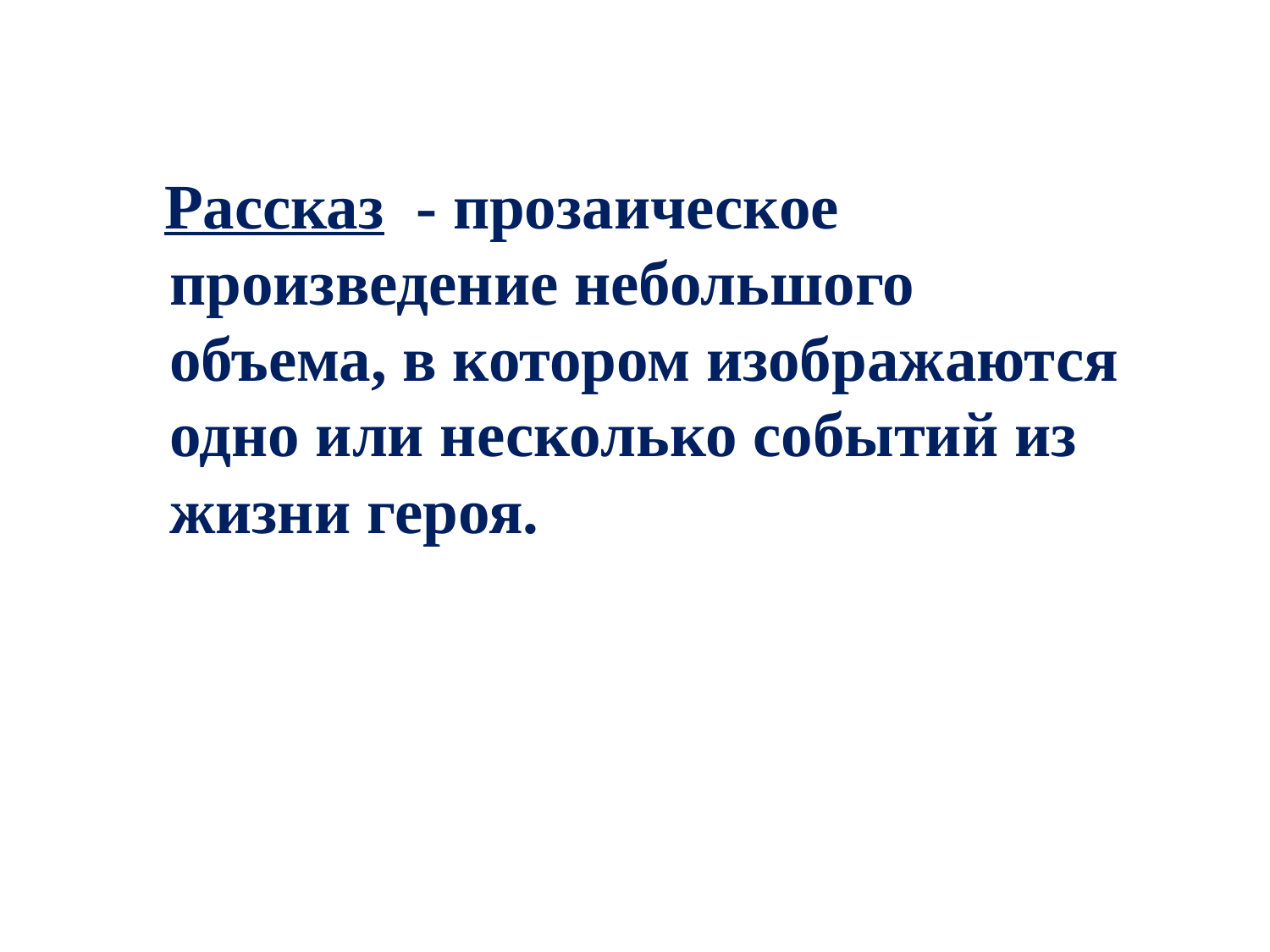

Рассказ  - прозаическое произведение небольшого объема, в котором изображаются одно или несколько событий из жизни героя.